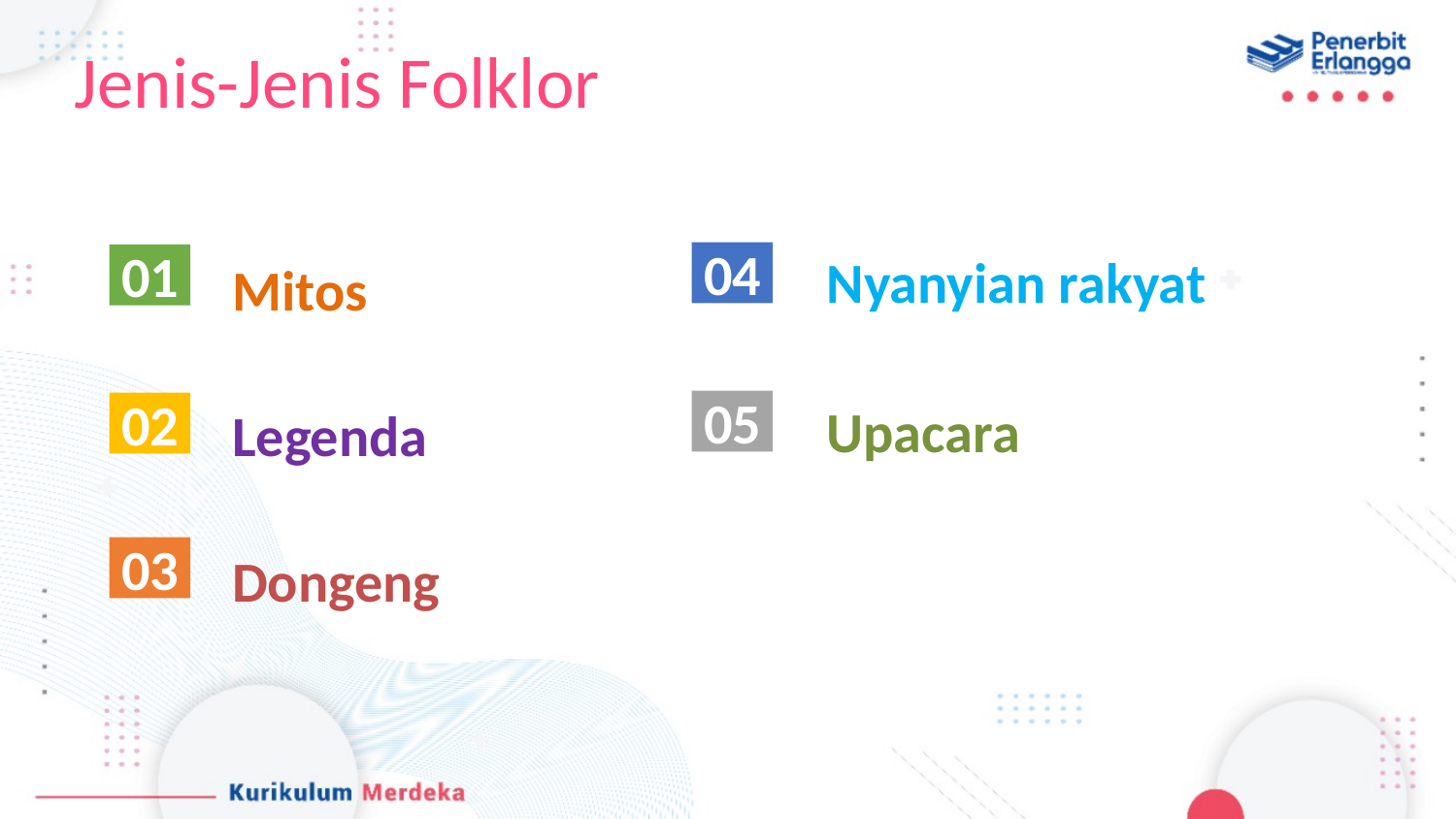

Jenis-Jenis Folklor
Nyanyian rakyat
Mitos
04
01
Upacara
Legenda
05
02
Dongeng
03